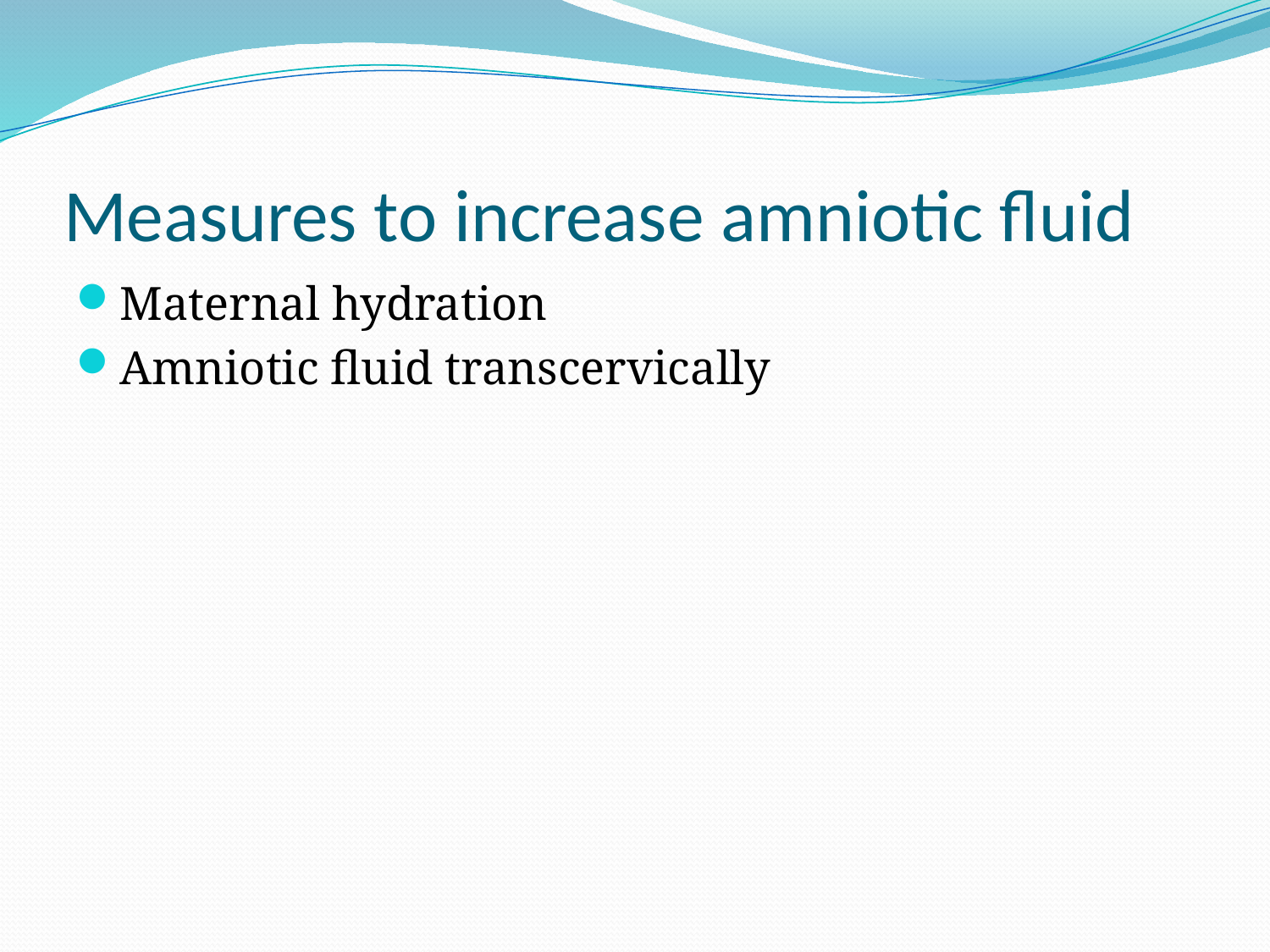

# Measures to increase amniotic fluid
Maternal hydration
Amniotic fluid transcervically